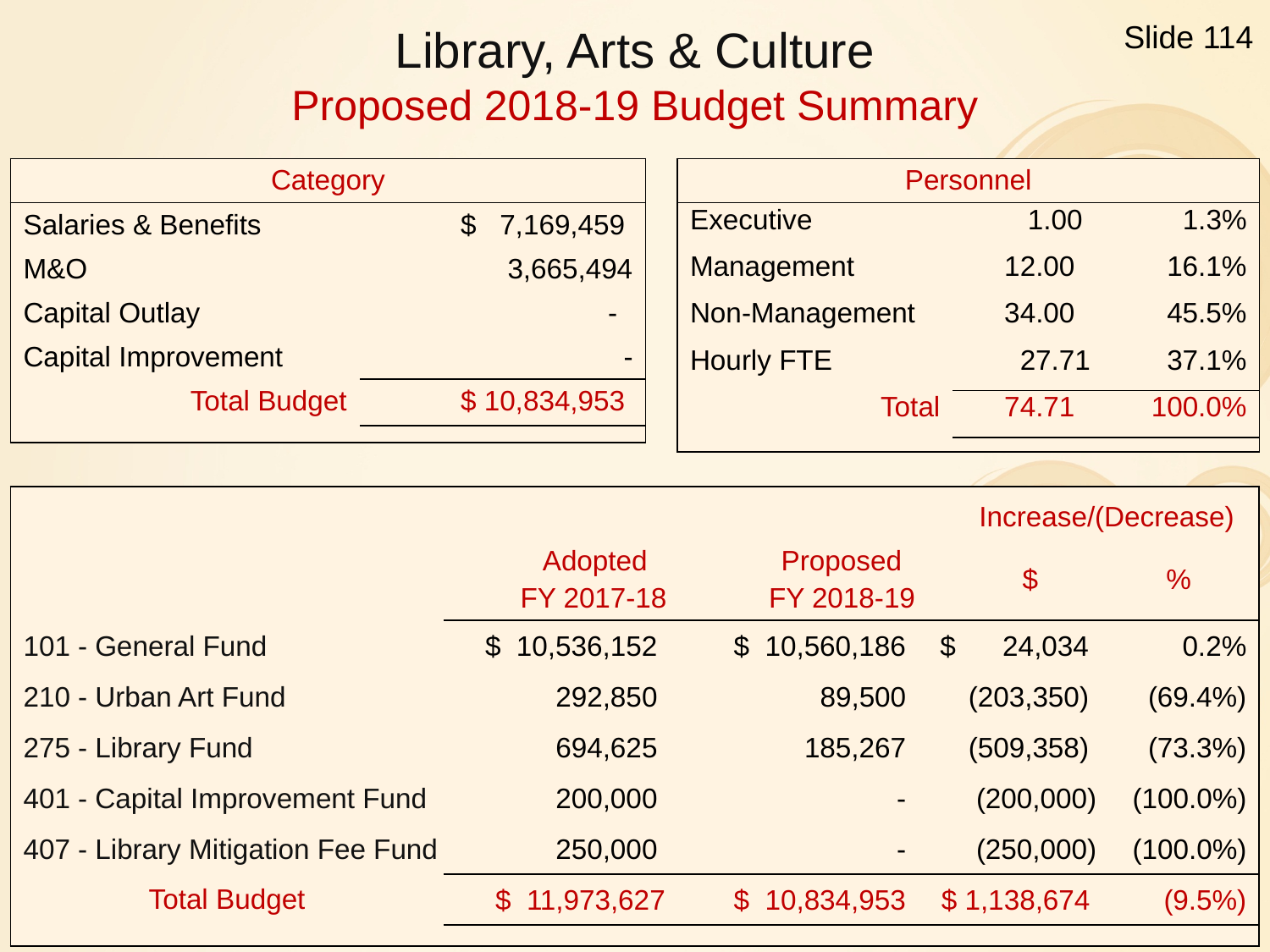

Slide 114
# Library, Arts & Culture Proposed 2018-19 Budget Summary
| Category |  |
| --- | --- |
| Salaries & Benefits | $ 7,169,459 |
| M&O | 3,665,494 |
| Capital Outlay | - |
| Capital Improvement | - |
| Total Budget | $ 10,834,953 |
|  |  |
| Personnel |  |  |
| --- | --- | --- |
| Executive | 1.00 | 1.3% |
| Management | 12.00 | 16.1% |
| Non-Management | 34.00 | 45.5% |
| Hourly FTE | 27.71 | 37.1% |
| Total | 74.71 | 100.0% |
|  |  |  |
|  | Adopted FY 2017-18 | Proposed FY 2018-19 | Increase/(Decrease) |  |
| --- | --- | --- | --- | --- |
|  |  |  | $ | % |
| 101 - General Fund | $ 10,536,152 | $ 10,560,186 | $ 24,034 | 0.2% |
| 210 - Urban Art Fund | 292,850 | 89,500 | (203,350) | (69.4%) |
| 275 - Library Fund | 694,625 | 185,267 | (509,358) | (73.3%) |
| 401 - Capital Improvement Fund | 200,000 | - | (200,000) | (100.0%) |
| 407 - Library Mitigation Fee Fund | 250,000 | - | (250,000) | (100.0%) |
| Total Budget | $ 11,973,627 | $ 10,834,953 | $ 1,138,674 | (9.5%) |
|  |  |  |  |  |